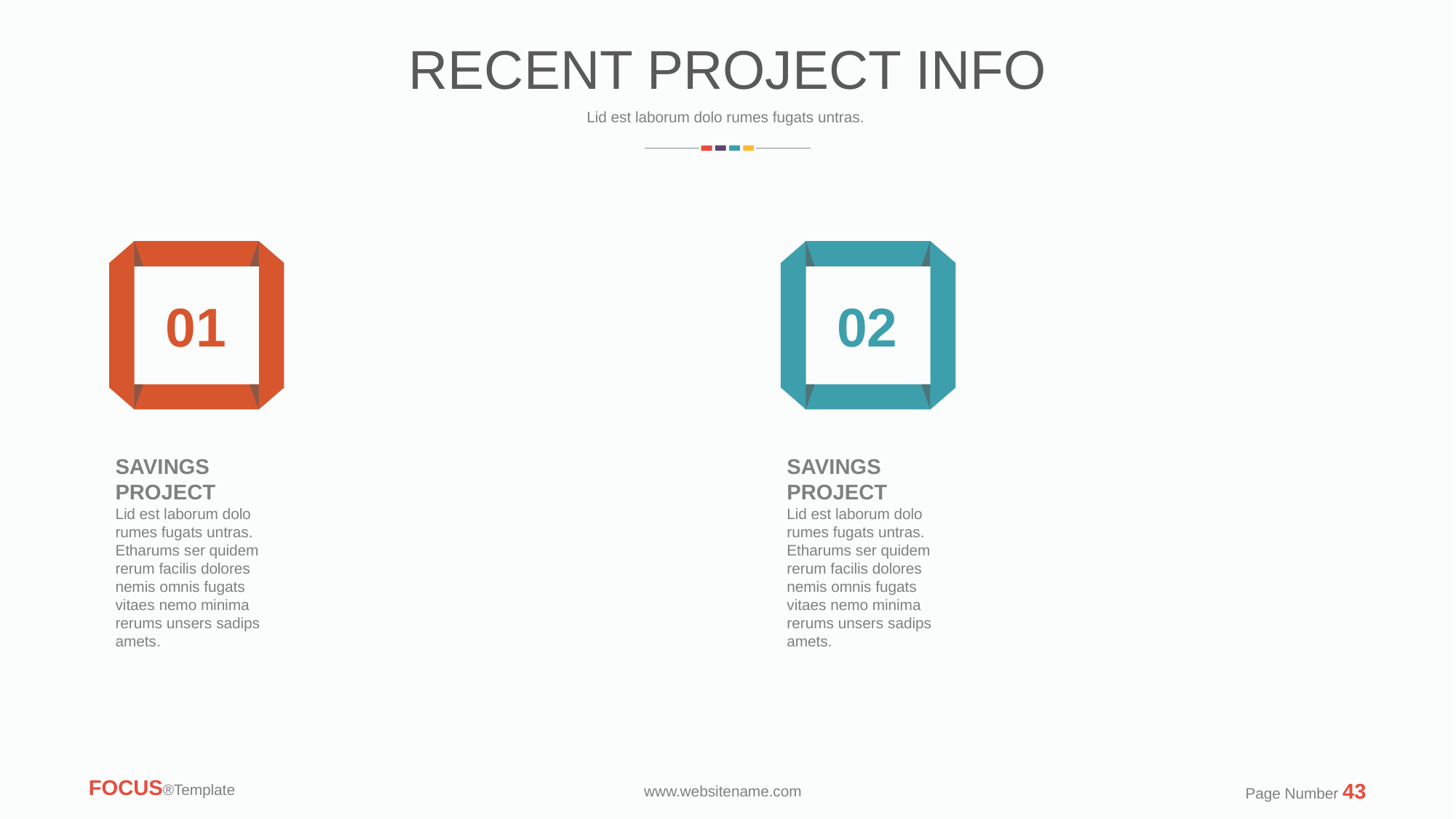

RECENT PROJECT INFO
Lid est laborum dolo rumes fugats untras.

01
02
SAVINGS PROJECT
Lid est laborum dolo rumes fugats untras. Etharums ser quidem rerum facilis dolores nemis omnis fugats vitaes nemo minima rerums unsers sadips amets.
SAVINGS PROJECT
Lid est laborum dolo rumes fugats untras. Etharums ser quidem rerum facilis dolores nemis omnis fugats vitaes nemo minima rerums unsers sadips amets.
FOCUS®Template
Page Number 43
www.websitename.com